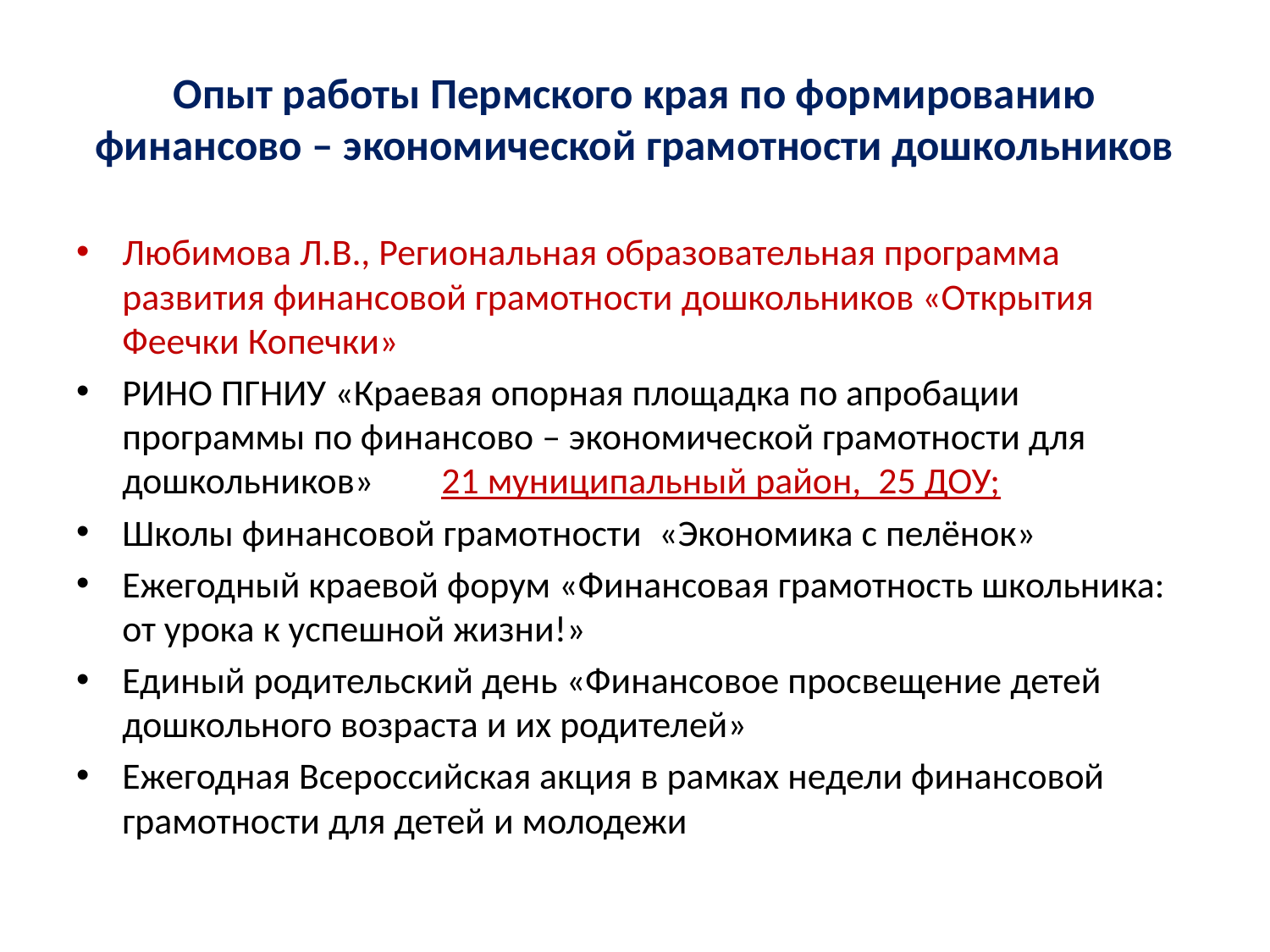

# Опыт работы Пермского края по формированию финансово – экономической грамотности дошкольников
Любимова Л.В., Региональная образовательная программа развития финансовой грамотности дошкольников «Открытия Феечки Копечки»
РИНО ПГНИУ «Краевая опорная площадка по апробации программы по финансово – экономической грамотности для дошкольников»        21 муниципальный район,  25 ДОУ;
Школы финансовой грамотности  «Экономика с пелёнок»
Ежегодный краевой форум «Финансовая грамотность школьника: от урока к успешной жизни!»
Единый родительский день «Финансовое просвещение детей дошкольного возраста и их родителей»
Ежегодная Всероссийская акция в рамках недели финансовой грамотности для детей и молодежи